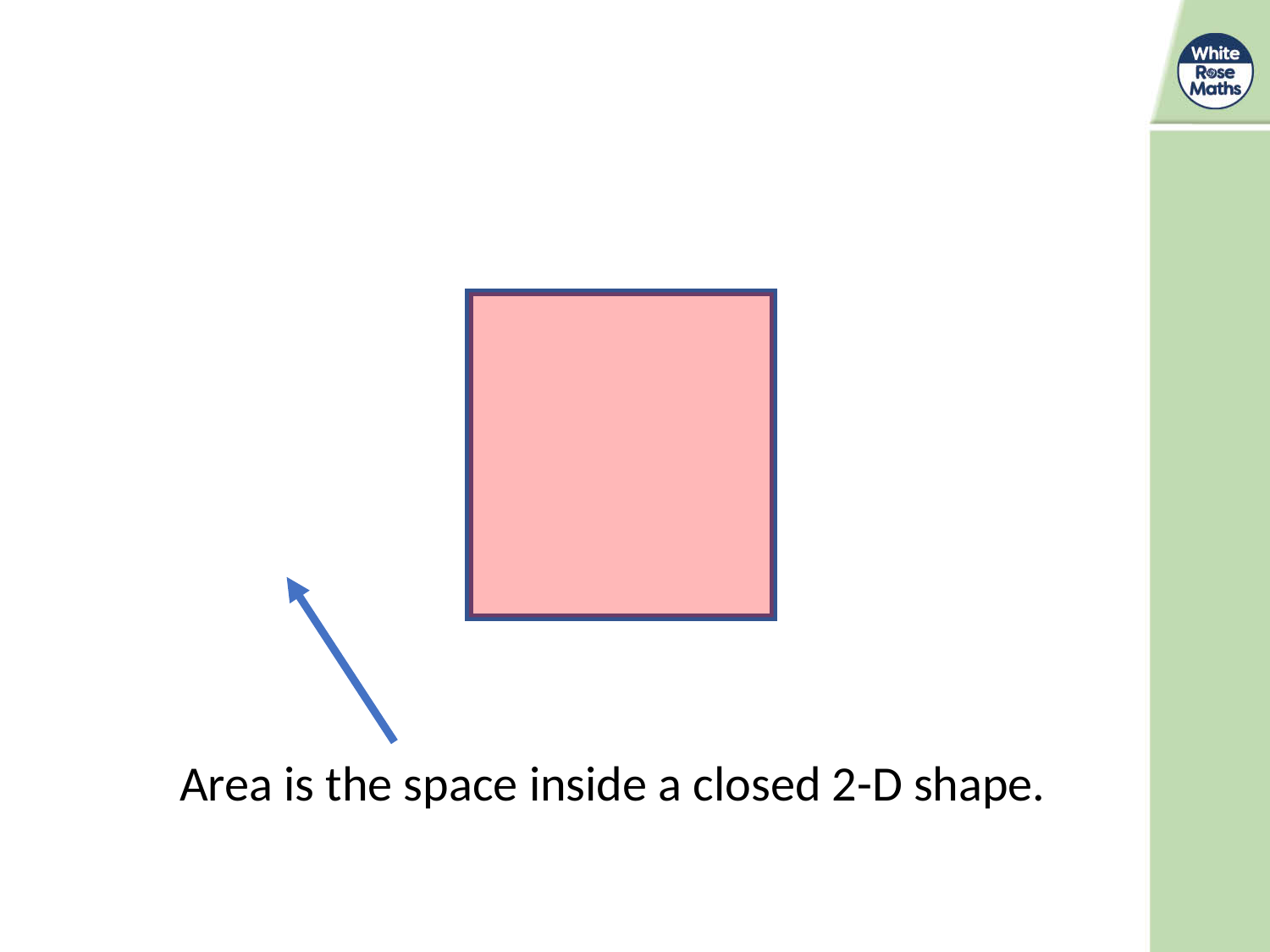

Area is the space inside a closed 2-D shape.